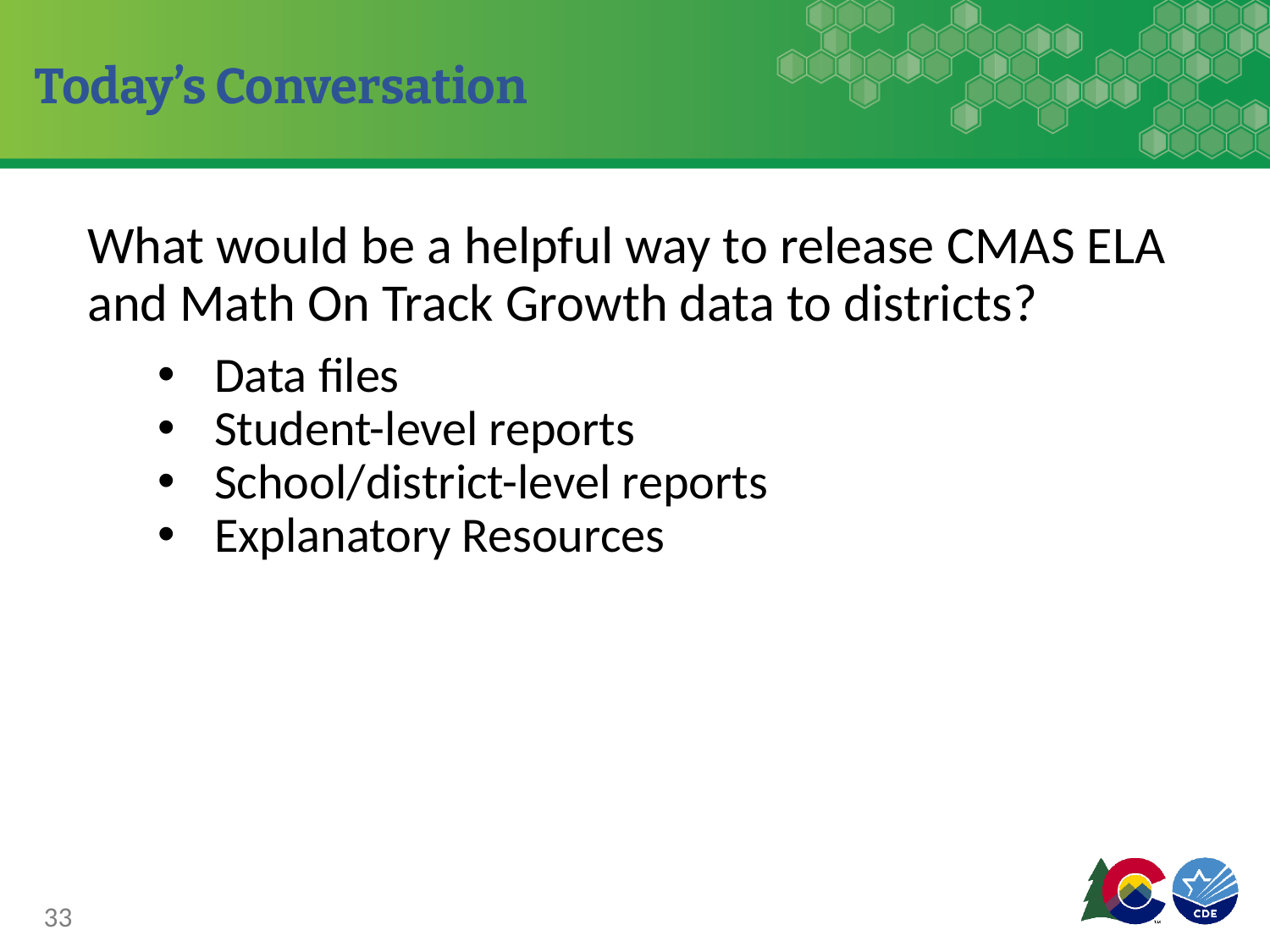

# Today’s Conversation
What would be a helpful way to release CMAS ELA and Math On Track Growth data to districts?
Data files
Student-level reports
School/district-level reports
Explanatory Resources
33